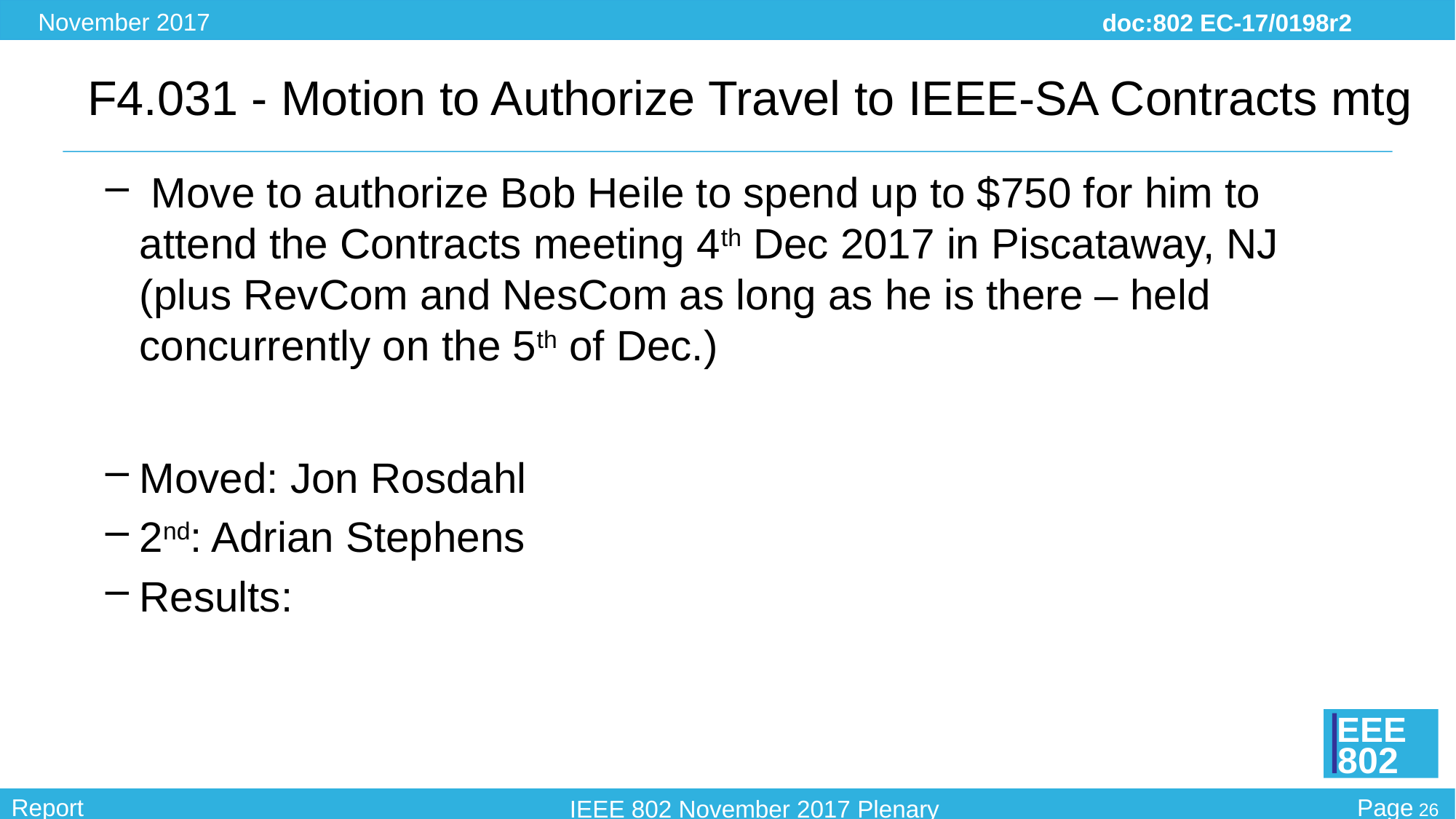

# F4.031 - Motion to Authorize Travel to IEEE-SA Contracts mtg
 Move to authorize Bob Heile to spend up to $750 for him to attend the Contracts meeting 4th Dec 2017 in Piscataway, NJ (plus RevCom and NesCom as long as he is there – held concurrently on the 5th of Dec.)

Moved: Jon Rosdahl
2nd: Adrian Stephens
Results: